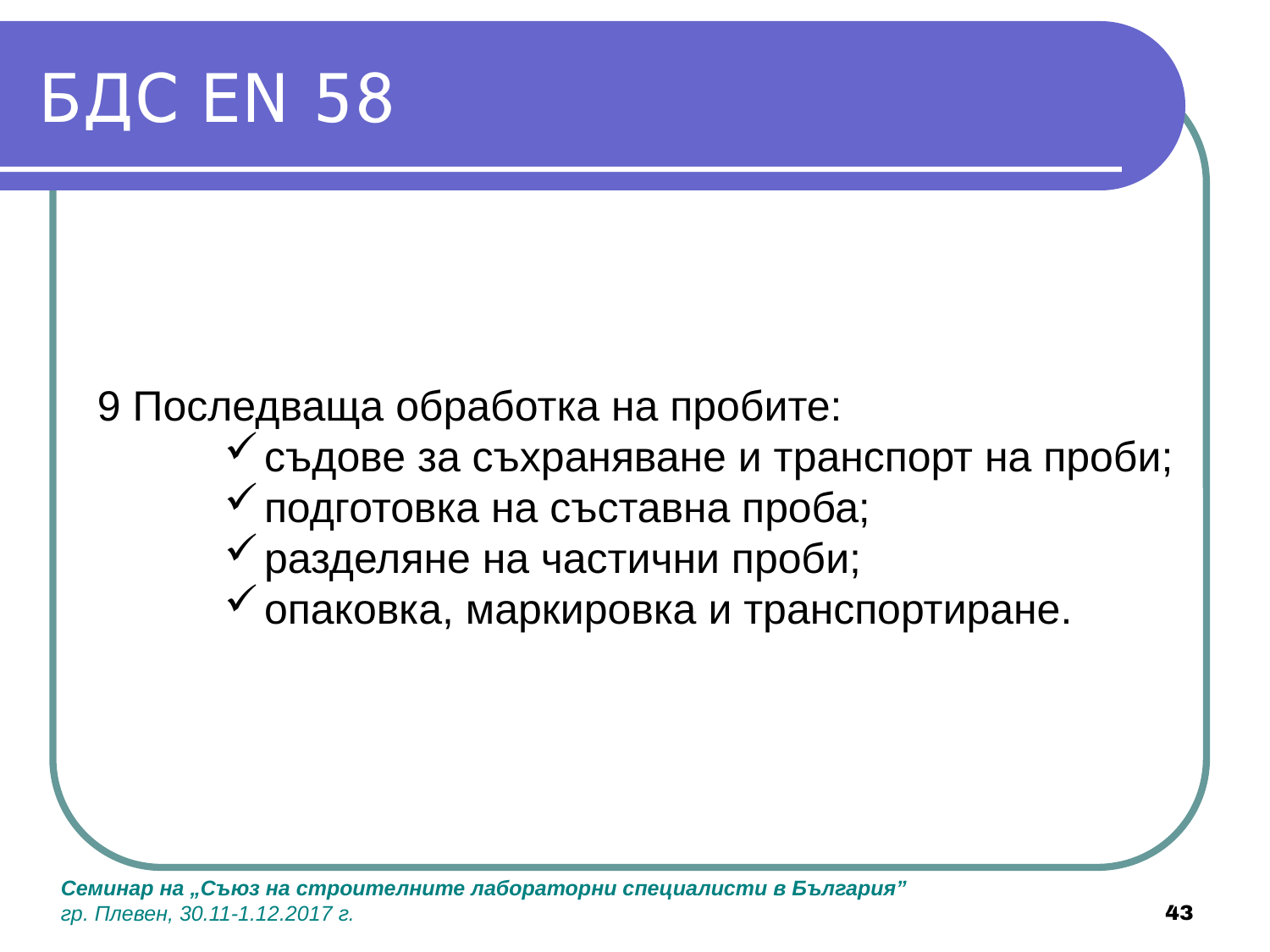

# БДС EN 58
9 Последваща обработка на пробите:
съдове за съхраняване и транспорт на проби;
подготовка на съставна проба;
разделяне на частични проби;
опаковка, маркировка и транспортиране.
43
Семинар на „Съюз на строителните лабораторни специалисти в България”
гр. Плевен, 30.11-1.12.2017 г.